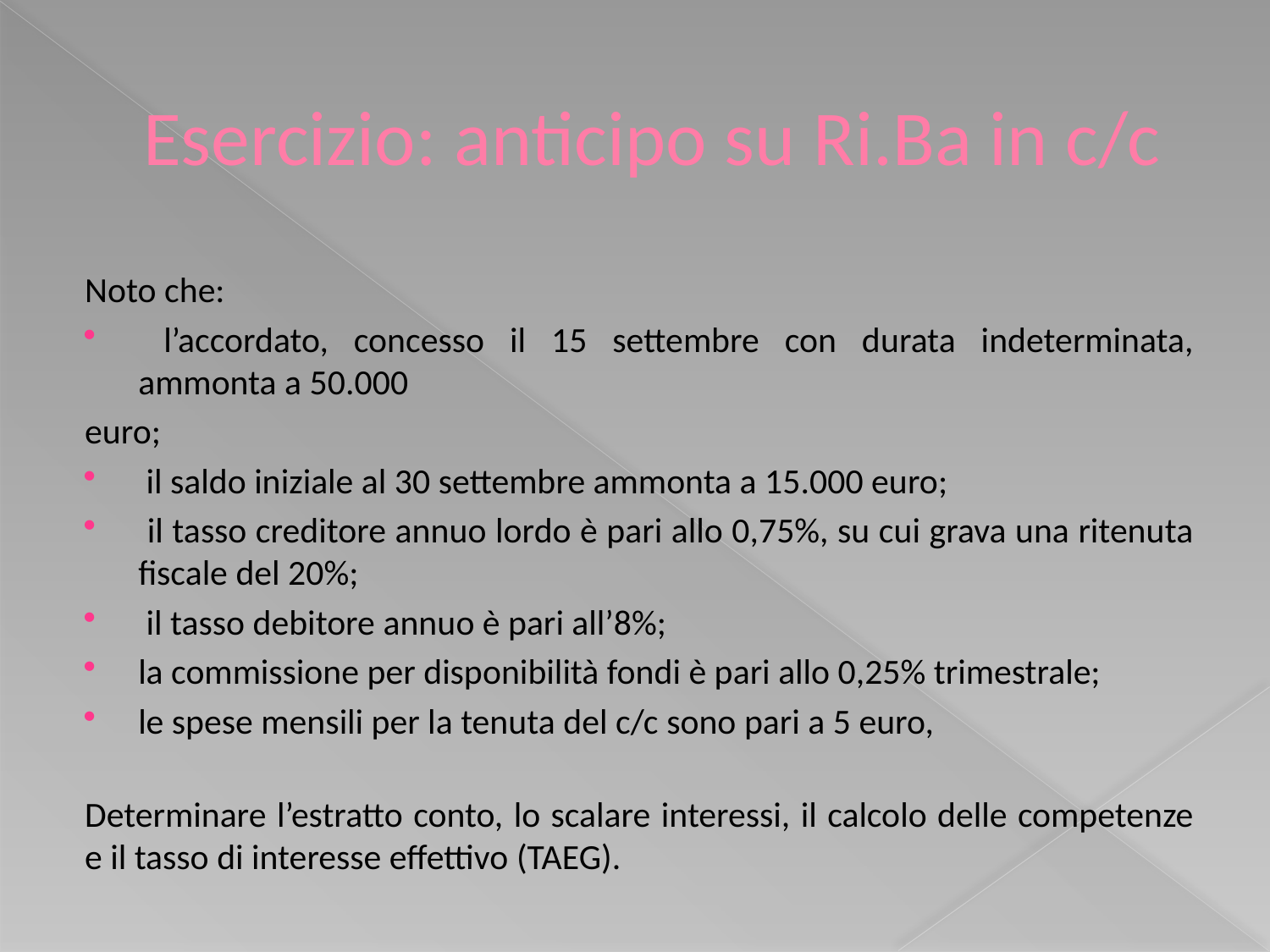

# Esercizio: anticipo su Ri.Ba in c/c
Noto che:
 l’accordato, concesso il 15 settembre con durata indeterminata, ammonta a 50.000
euro;
 il saldo iniziale al 30 settembre ammonta a 15.000 euro;
 il tasso creditore annuo lordo è pari allo 0,75%, su cui grava una ritenuta fiscale del 20%;
 il tasso debitore annuo è pari all’8%;
la commissione per disponibilità fondi è pari allo 0,25% trimestrale;
le spese mensili per la tenuta del c/c sono pari a 5 euro,

Determinare l’estratto conto, lo scalare interessi, il calcolo delle competenze e il tasso di interesse effettivo (TAEG).